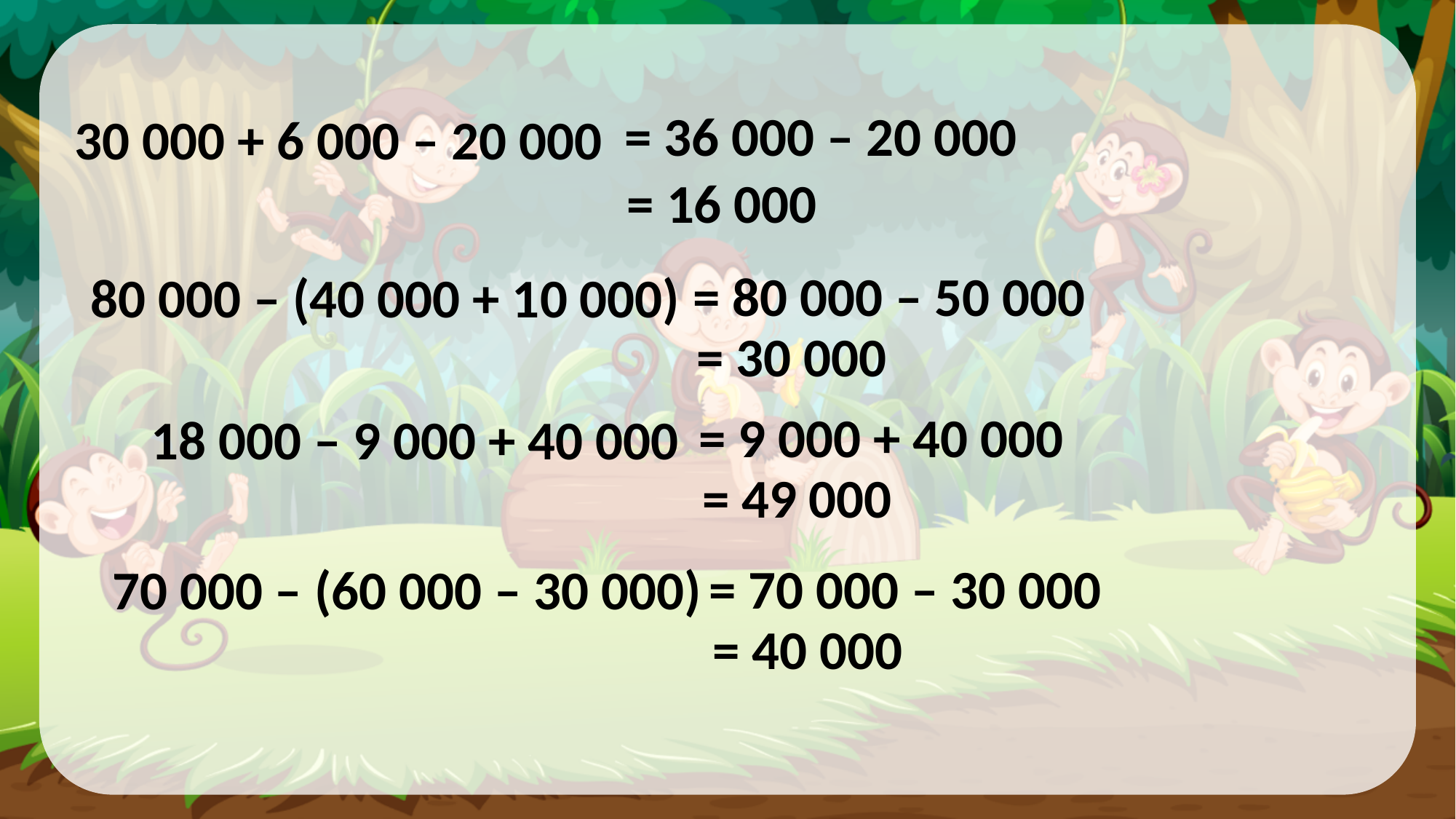

= 36 000 – 20 000
30 000 + 6 000 – 20 000
= 16 000
= 80 000 – 50 000
80 000 – (40 000 + 10 000)
= 30 000
= 9 000 + 40 000
18 000 – 9 000 + 40 000
= 49 000
= 70 000 – 30 000
70 000 – (60 000 – 30 000)
= 40 000